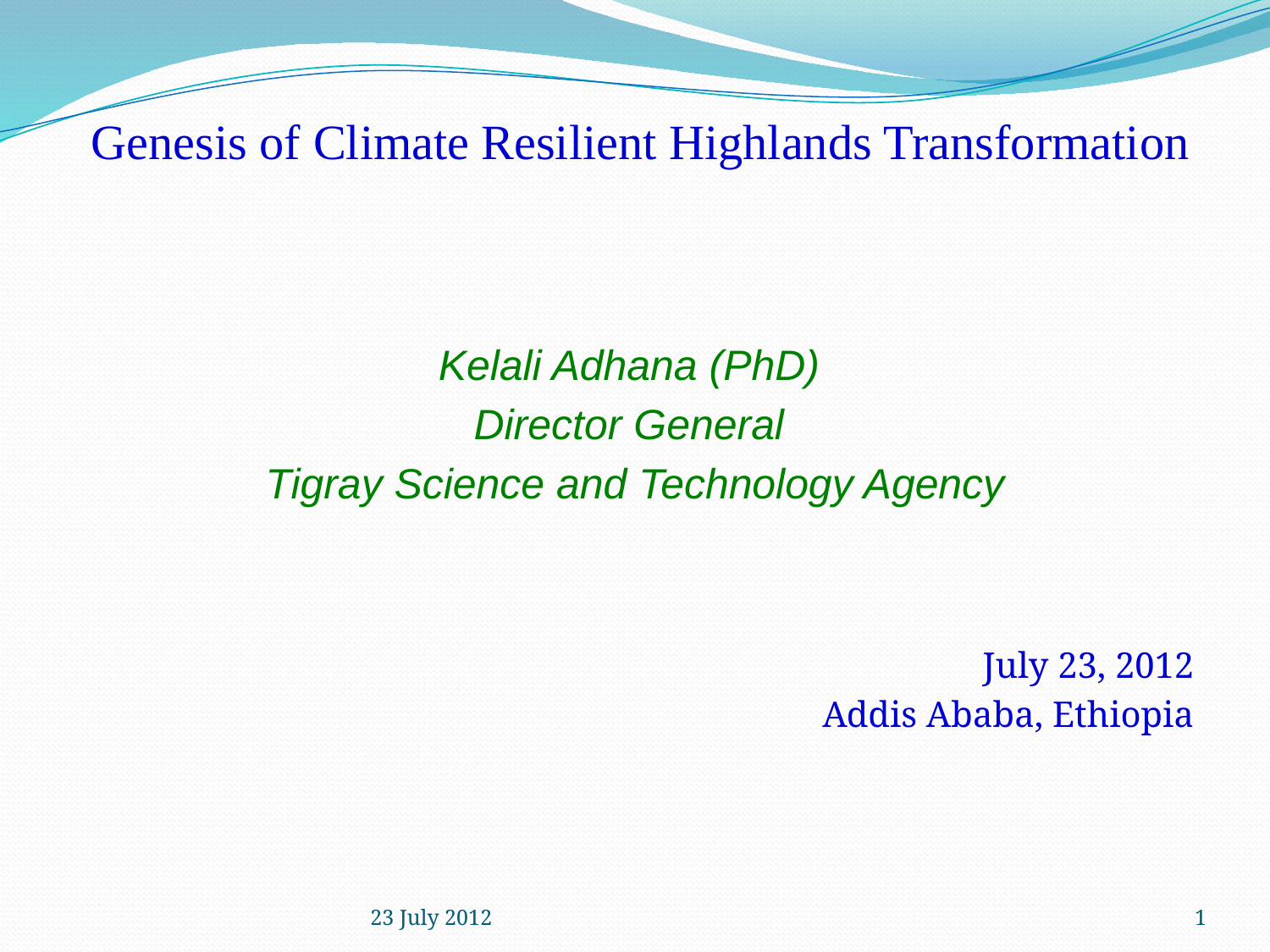

# Genesis of Climate Resilient Highlands Transformation

Kelali Adhana (PhD)
Director General
Tigray Science and Technology Agency

July 23, 2012
Addis Ababa, Ethiopia

23 July 2012
1